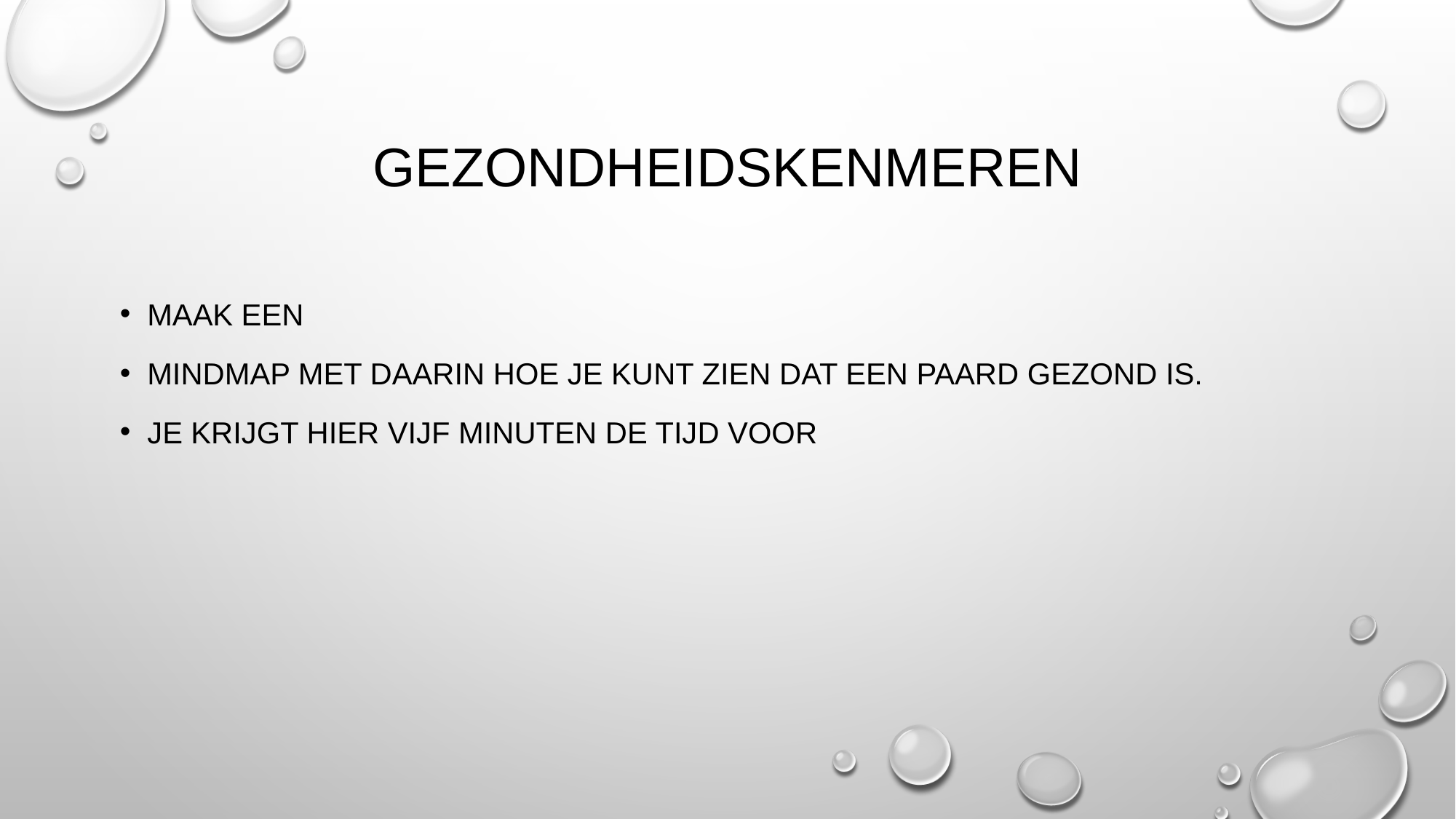

# gezondheidskenmeren
Maak een
mindmap met daarin hoe je kunt zien dat een paard gezond is.
Je krijgt hier vijf minuten de tijd voor